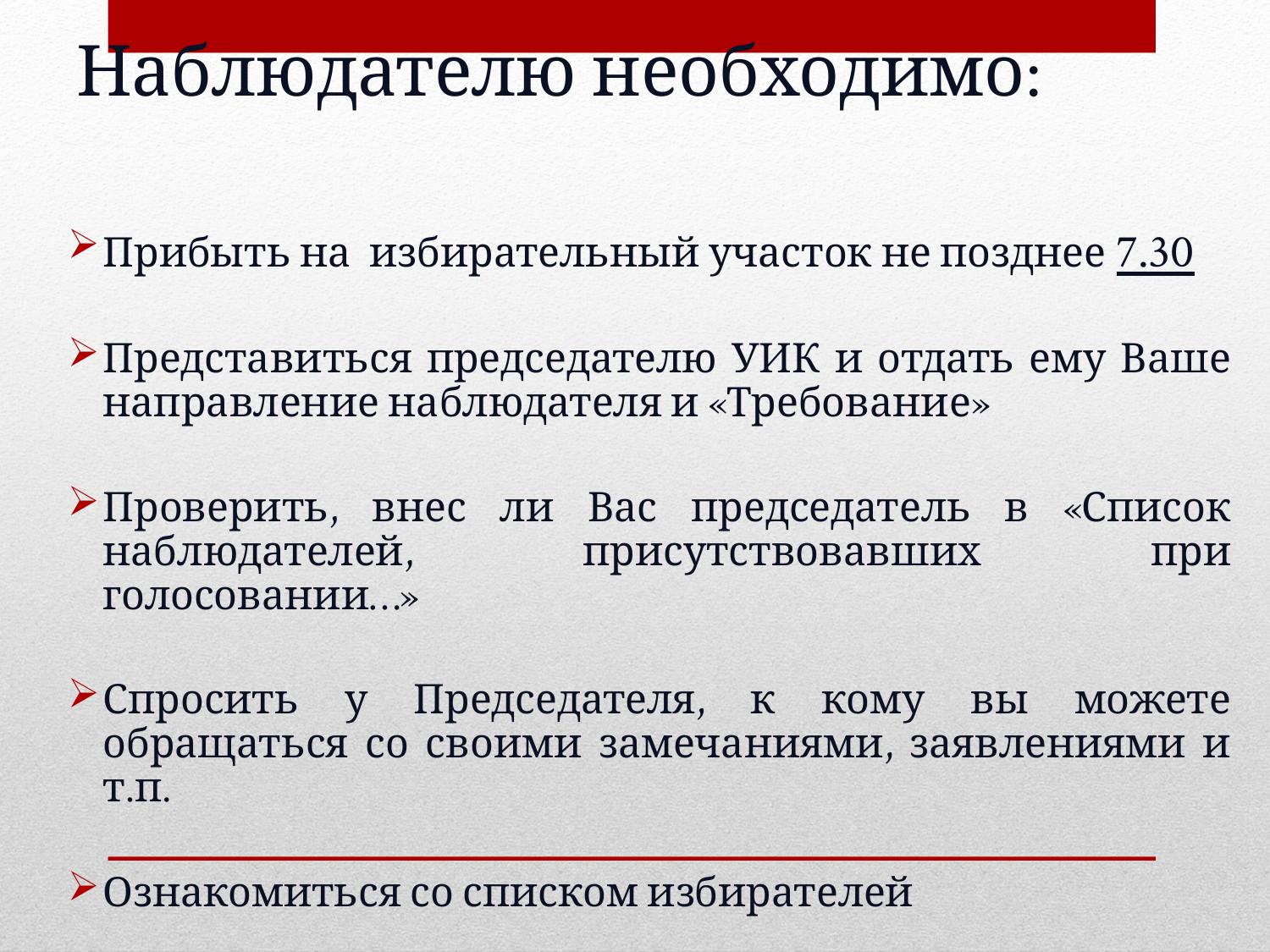

# Наблюдателю необходимо:
Прибыть на  избирательный участок не позднее 7.30

Представиться председателю УИК и отдать ему Ваше направление наблюдателя и «Требование»

Проверить, внес ли Вас председатель в «Список наблюдателей, присутствовавших при голосовании…»

Спросить у Председателя, к кому вы можете обращаться со своими замечаниями, заявлениями и т.п.

Ознакомиться со списком избирателей